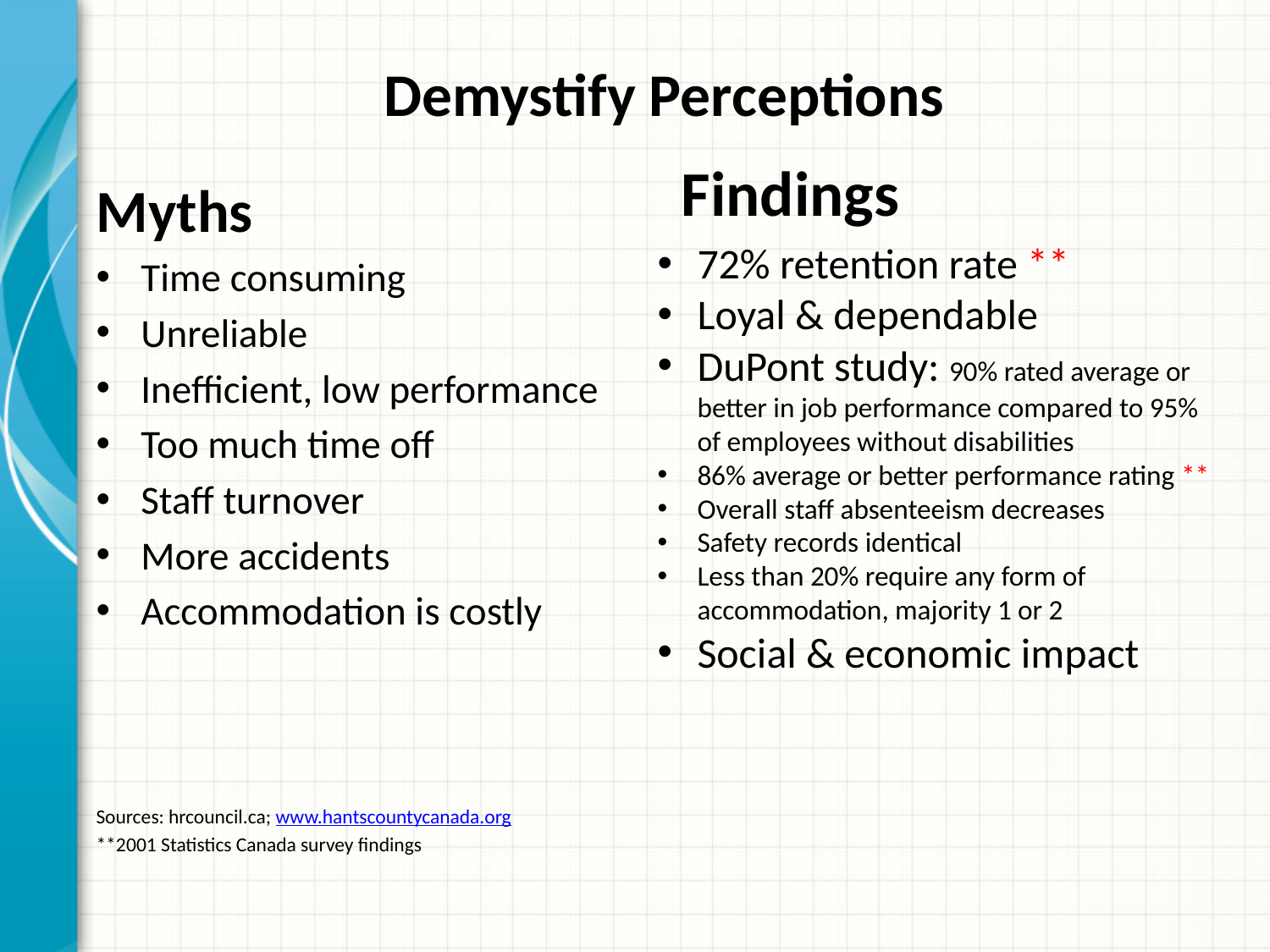

# Demystify Perceptions
Findings
Myths
Time consuming
Unreliable
Inefficient, low performance
Too much time off
Staff turnover
More accidents
Accommodation is costly

Sources: hrcouncil.ca; www.hantscountycanada.org
**2001 Statistics Canada survey findings

72% retention rate **
Loyal & dependable
DuPont study: 90% rated average or better in job performance compared to 95% of employees without disabilities
86% average or better performance rating **
Overall staff absenteeism decreases
Safety records identical
Less than 20% require any form of accommodation, majority 1 or 2
Social & economic impact